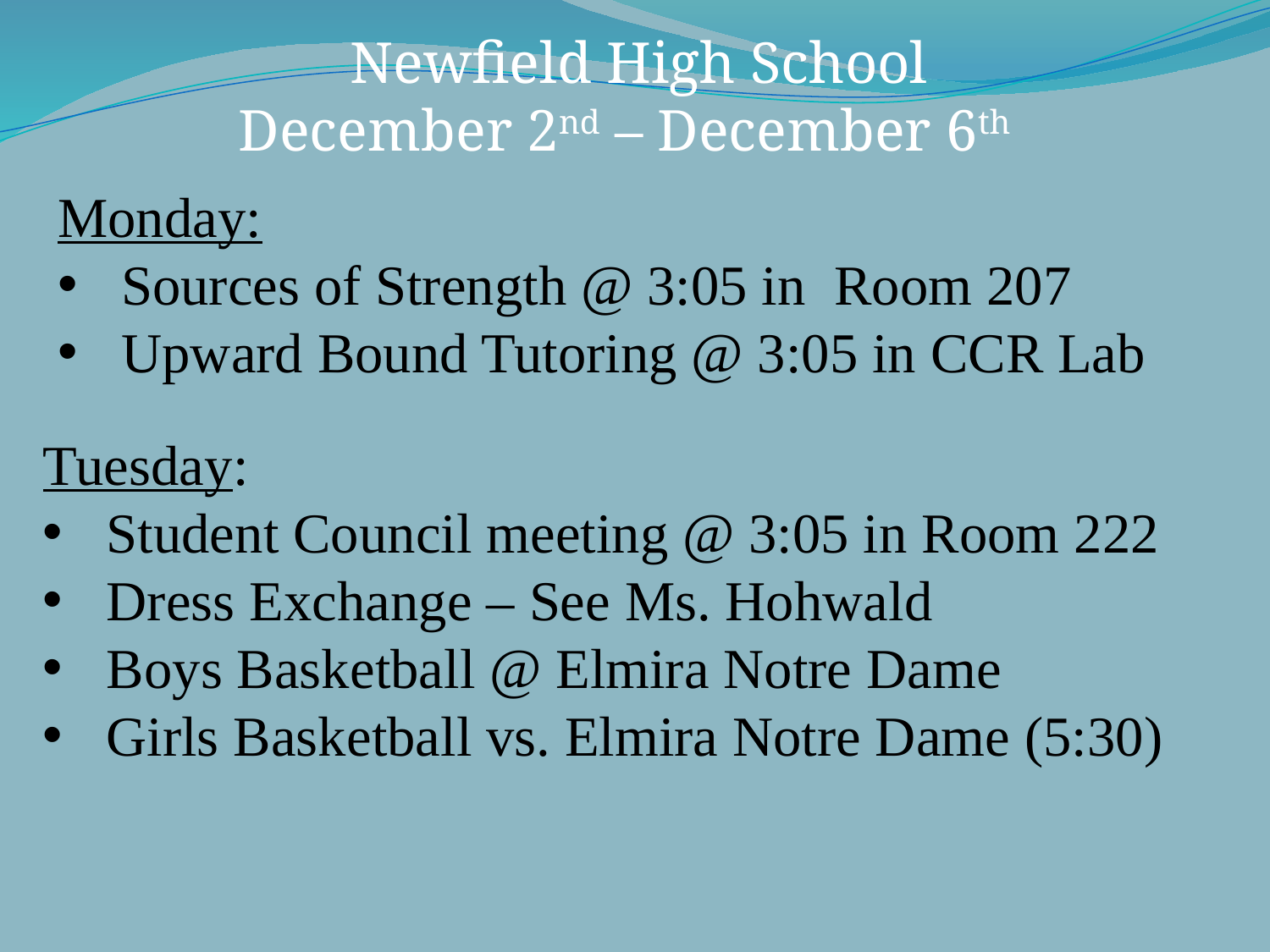

Newfield High School
December 2nd – December 6th
Monday:
Sources of Strength @ 3:05 in  Room 207
Upward Bound Tutoring @ 3:05 in CCR Lab
Tuesday:
Student Council meeting @ 3:05 in Room 222
Dress Exchange – See Ms. Hohwald
Boys Basketball @ Elmira Notre Dame
Girls Basketball vs. Elmira Notre Dame (5:30)